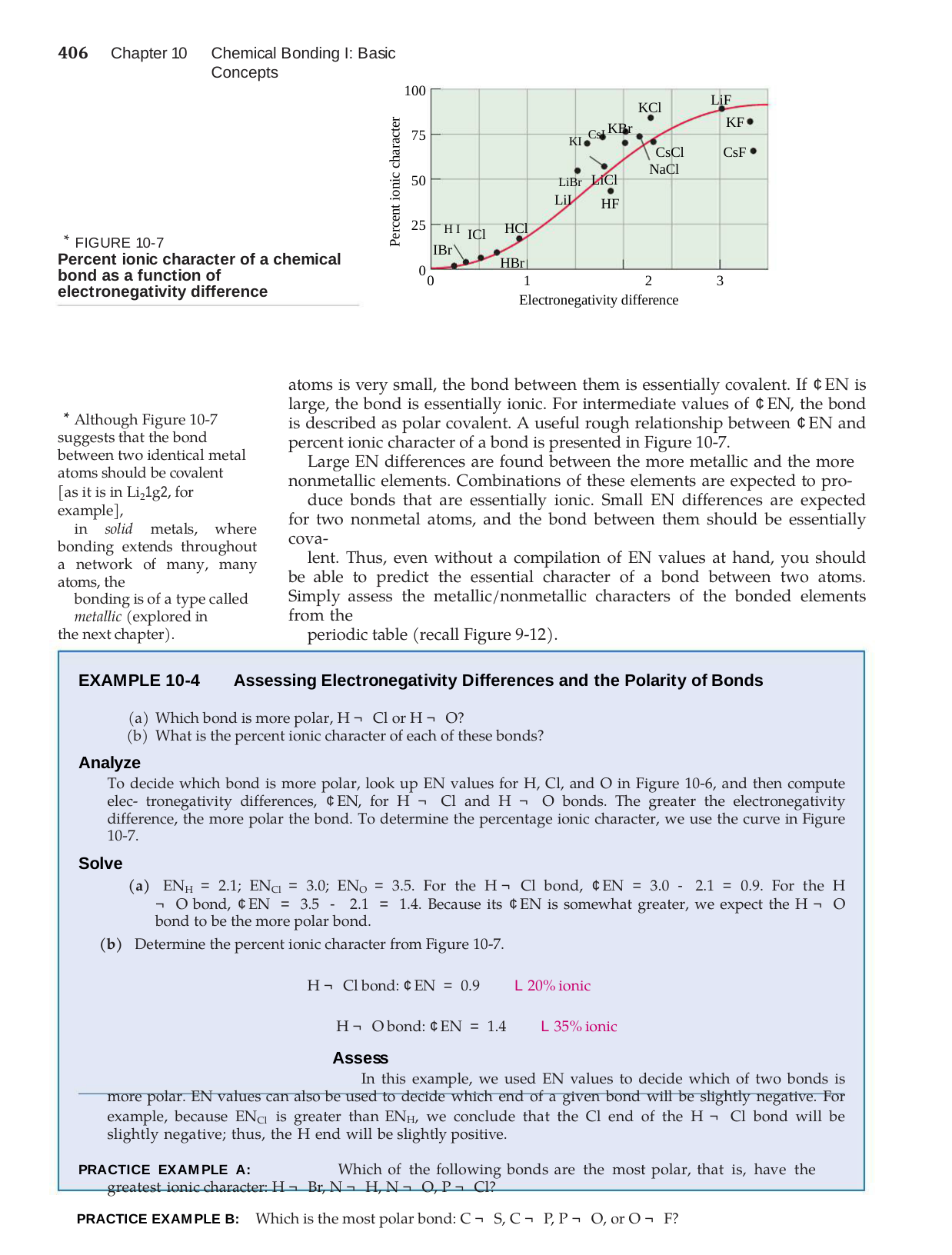

406	Chapter 10
Chemical Bonding I: Basic Concepts
100
LiF
KF
CsF
KCl
KI  CsIKBr
LiBr   LiCl LiI
Percent ionic character
75
CsCl NaCl
50
HF
25
HCl
H I  ICl
IBr
*
FIGURE 10-7
Percent ionic character of a chemical bond as a function of electronegativity difference
HBr
1	2
Electronegativity difference
0
3
0
atoms is very small, the bond between them is essentially covalent. If ¢EN is large, the bond is essentially ionic. For intermediate values of ¢EN, the bond is described as polar covalent. A useful rough relationship between ¢EN and percent ionic character of a bond is presented in Figure 10-7.
Large EN differences are found between the more metallic and the more nonmetallic elements. Combinations of these elements are expected to pro-
duce bonds that are essentially ionic. Small EN differences are expected for two nonmetal atoms, and the bond between them should be essentially cova-
lent. Thus, even without a compilation of EN values at hand, you should be able to predict the essential character of a bond between two atoms. Simply assess the metallic/nonmetallic characters of the bonded elements from the
periodic table (recall Figure 9-12).
*
Although Figure 10-7 suggests that the bond between two identical metal atoms should be covalent [as it is in Li21g2, for example],
in solid metals, where bonding extends throughout a network of many, many atoms, the
bonding is of a type called
metallic (explored in the next chapter).
EXAMPLE 10-4	Assessing Electronegativity Differences and the Polarity of Bonds

Which bond is more polar, H ¬ Cl or H ¬ O?
What is the percent ionic character of each of these bonds?
Analyze
To decide which bond is more polar, look up EN values for H, Cl, and O in Figure 10-6, and then compute elec- tronegativity differences, ¢EN, for H ¬ Cl and H ¬ O bonds. The greater the electronegativity difference, the more polar the bond. To determine the percentage ionic character, we use the curve in Figure 10-7.
Solve
(a)   ENH  =  2.1;  ENCl  =  3.0;  ENO  =  3.5.  For  the  H ¬ Cl  bond,  ¢EN  =  3.0  -  2.1  =  0.9.  For  the  H ¬ O bond, ¢EN  =  3.5  -  2.1  =  1.4. Because its ¢EN is somewhat greater, we expect the H ¬ O bond to be the more polar bond.
(b)   Determine the percent ionic character from Figure 10-7.
 H ¬ Cl bond: ¢EN  =  0.9     L 20% ionic
 H ¬ O bond: ¢EN  =  1.4     L 35% ionic
Assess
In this example, we used EN values to decide which of two bonds is more polar. EN values can also be used to decide which end of a given bond will be slightly negative. For example, because ENCl  is greater than ENH, we conclude that the Cl end of the H ¬ Cl bond will be slightly negative; thus, the H end will be slightly positive.

PRACTICE  EXAMPLE  A:	Which of  the following bonds are  the  most polar, that  is,  have  the greatest ionic character: H ¬ Br, N ¬ H, N ¬ O, P ¬ Cl?
PRACTICE EXAMPLE B:    Which is the most polar bond: C ¬ S, C ¬ P, P ¬ O, or O ¬ F?